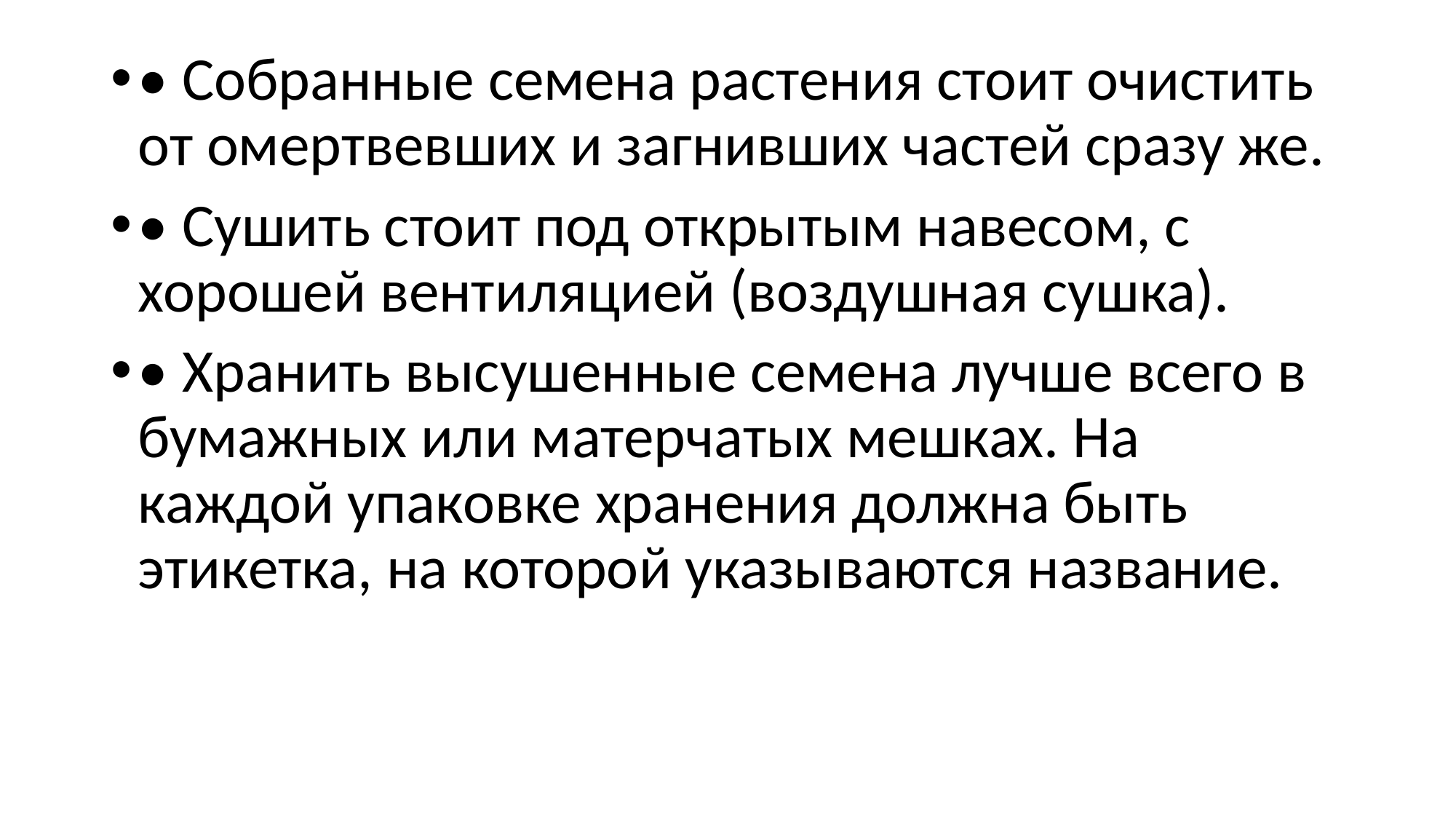

• Собранные семена растения стоит очистить от омертвевших и загнивших частей сразу же.
• Сушить стоит под открытым навесом, с хорошей вентиляцией (воздушная сушка).
• Хранить высушенные семена лучше всего в бумажных или матерчатых мешках. На каждой упаковке хранения должна быть этикетка, на которой указываются название.